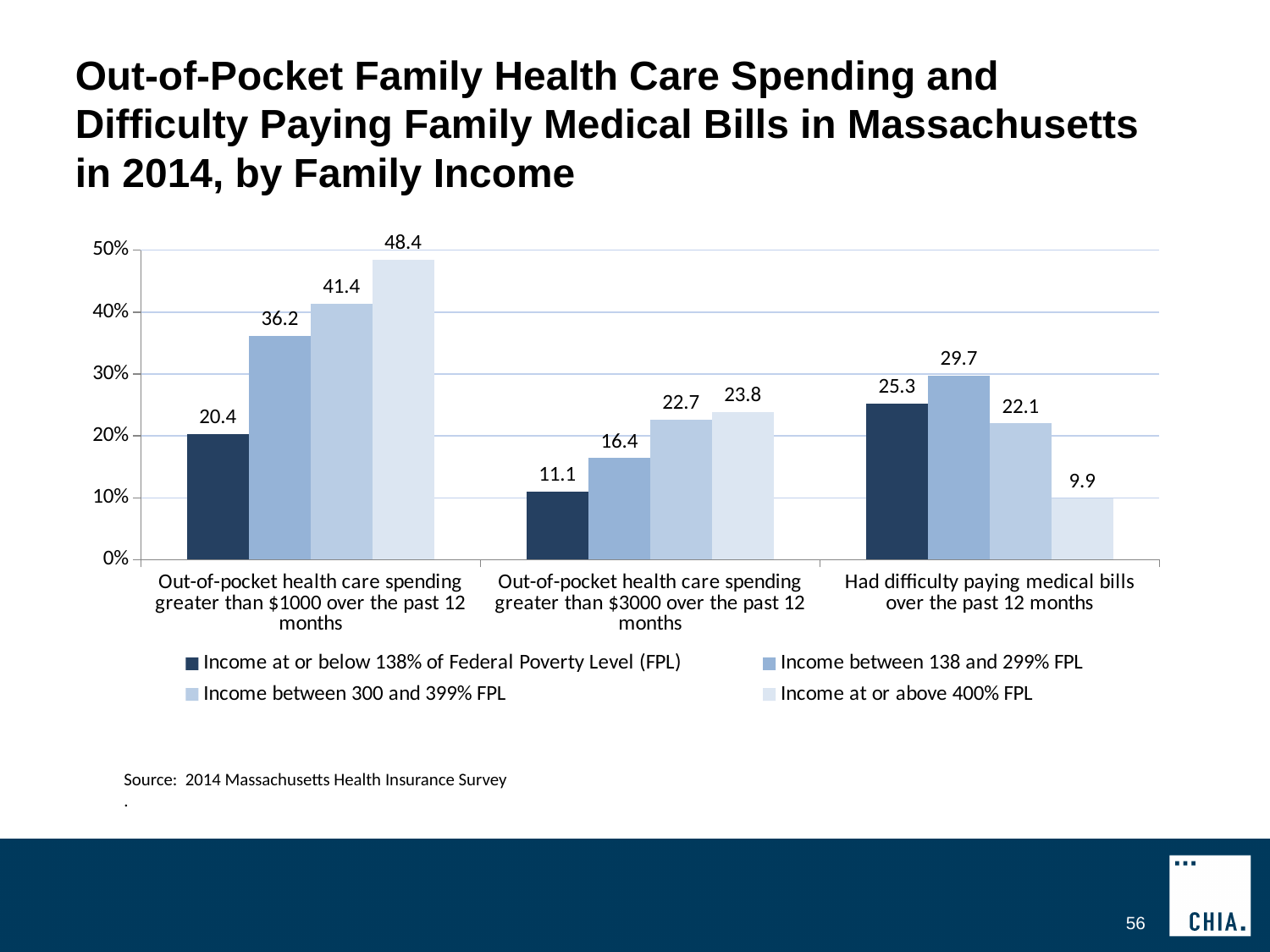

# Out-of-Pocket Family Health Care Spending and Difficulty Paying Family Medical Bills in Massachusetts in 2014, by Family Income

### Chart

| Category | Income at or below 138% of Federal Poverty Level (FPL) | Income between 138 and 299% FPL | Income between 300 and 399% FPL | Income at or above 400% FPL |
|---|---|---|---|---|
| Out-of-pocket health care spending greater than $1000 over the past 12 months | 20.358368379096053 | 36.19070080725501 | 41.409991779808955 | 48.44616623920515 |
| Out-of-pocket health care spending greater than $3000 over the past 12 months | 11.058159152327256 | 16.400524337372914 | 22.68641688168838 | 23.823182717778106 |
| Had difficulty paying medical bills over the past 12 months | 25.266381940447996 | 29.747614444694868 | 22.05511737424956 | 9.896940349790537 |
Source:  2014 Massachusetts Health Insurance Survey
.

56